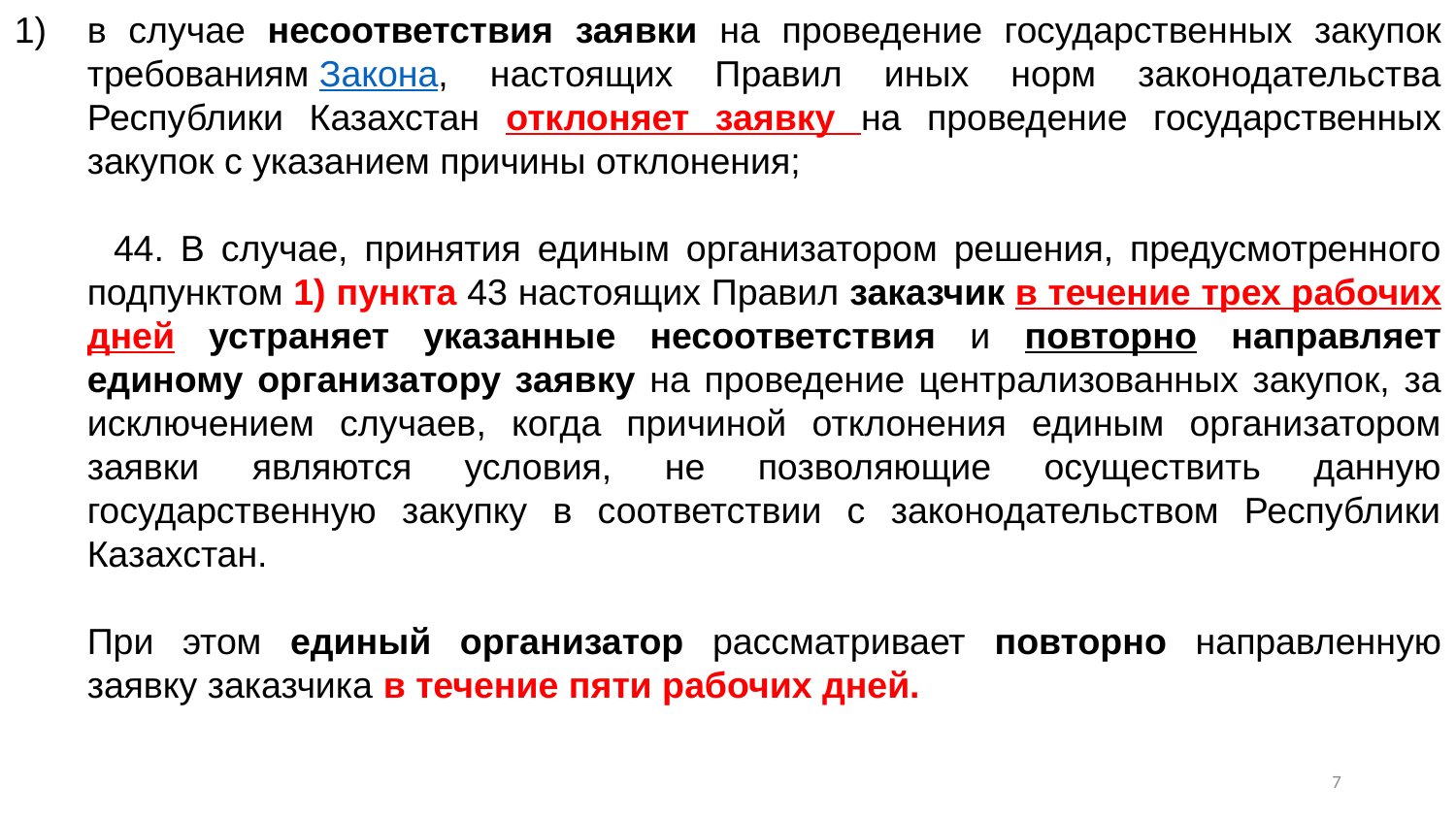

в случае несоответствия заявки на проведение государственных закупок требованиям Закона, настоящих Правил иных норм законодательства Республики Казахстан отклоняет заявку на проведение государственных закупок с указанием причины отклонения;
  44. В случае, принятия единым организатором решения, предусмотренного подпунктом 1) пункта 43 настоящих Правил заказчик в течение трех рабочих дней устраняет указанные несоответствия и повторно направляет единому организатору заявку на проведение централизованных закупок, за исключением случаев, когда причиной отклонения единым организатором заявки являются условия, не позволяющие осуществить данную государственную закупку в соответствии с законодательством Республики Казахстан.

	При этом единый организатор рассматривает повторно направленную заявку заказчика в течение пяти рабочих дней.

7